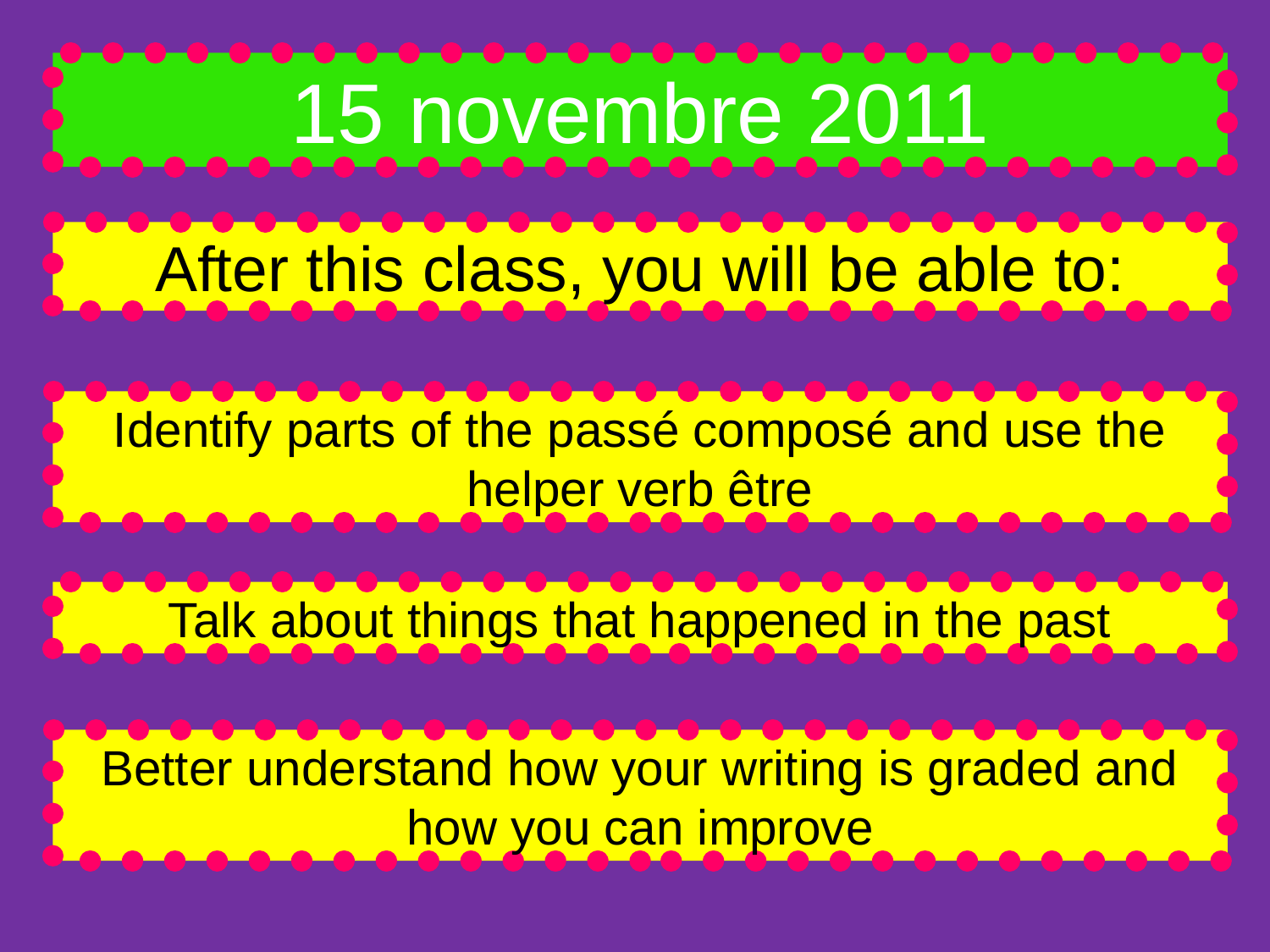

15 novembre 2011
After this class, you will be able to:
Identify parts of the passé composé and use the helper verb être
Talk about things that happened in the past
Better understand how your writing is graded and how you can improve